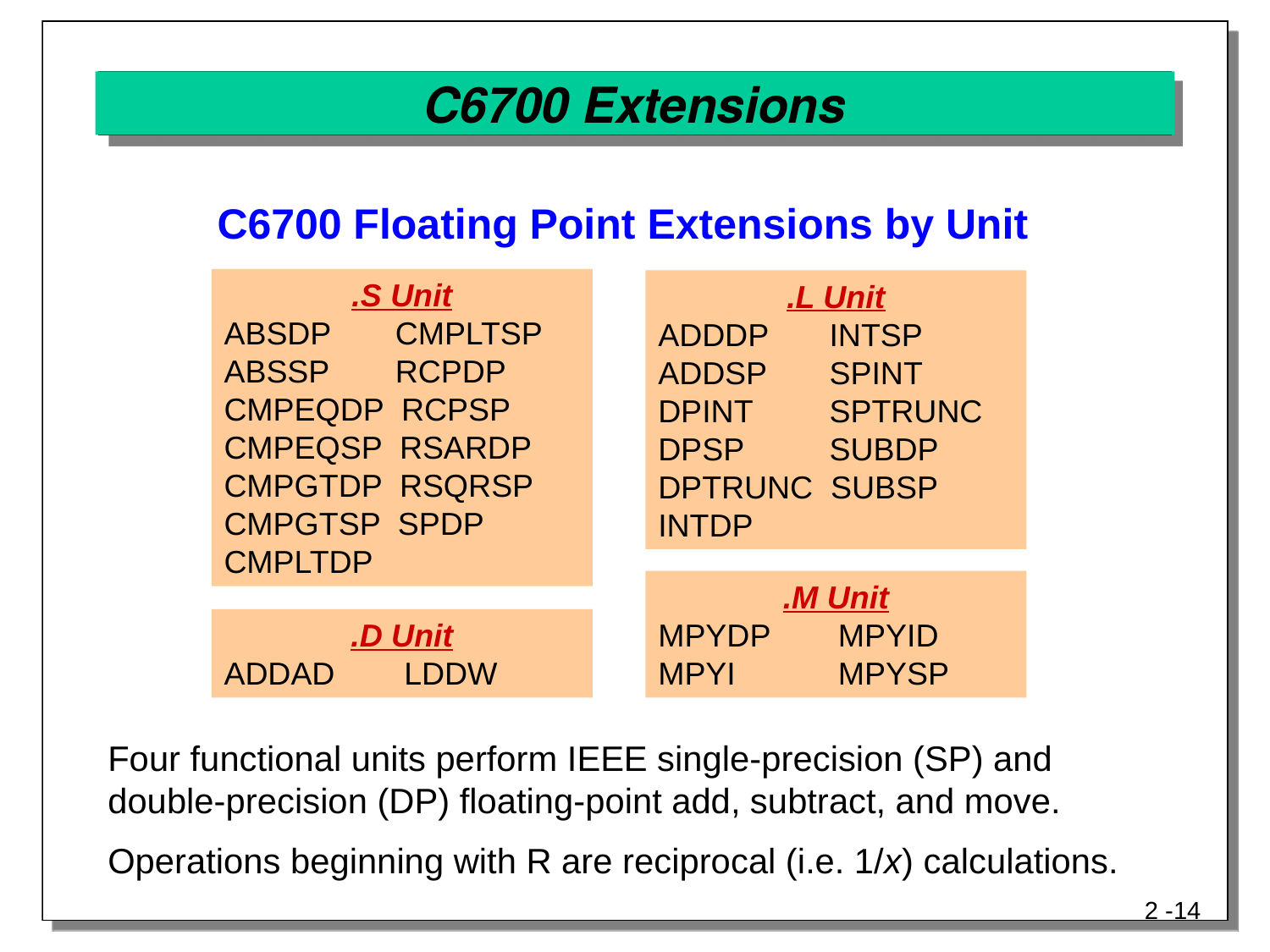

# C6700 Extensions
C6700 Floating Point Extensions by Unit
.L Unit
ADDDP	     INTSP
ADDSP	     SPINT
DPINT	     SPTRUNC
DPSP	     SUBDP
DPTRUNC  SUBSP
INTDP
.S Unit
ABSDP	     CMPLTSP
ABSSP	     RCPDP
CMPEQDP  RCPSP
CMPEQSP  RSARDP
CMPGTDP  RSQRSP
CMPGTSP  SPDP
CMPLTDP
.M Unit
MPYDP	      MPYID
MPYI	      MPYSP
.D Unit
ADDAD	      LDDW
Four functional units perform IEEE single-precision (SP) and double-precision (DP) floating-point add, subtract, and move.
Operations beginning with R are reciprocal (i.e. 1/x) calculations.